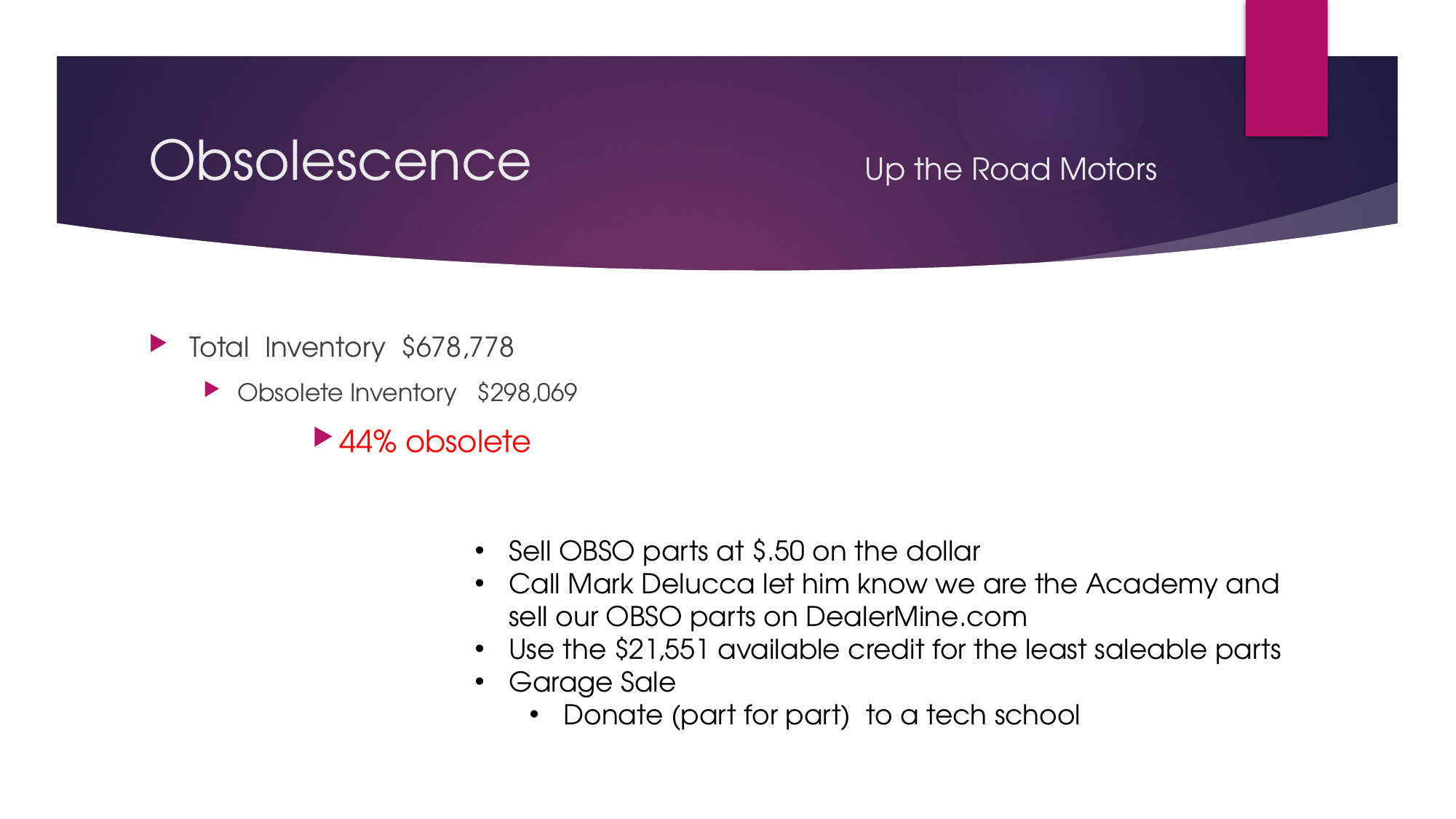

# Obsolescence                      Up the Road Motors
Total  Inventory  $678,778
Obsolete Inventory   $298,069
44% obsolete
Sell OBSO parts at $.50 on the dollar
Call Mark Delucca let him know we are the Academy and sell our OBSO parts on DealerMine.com
Use the $21,551 available credit for the least saleable parts
Garage Sale
Donate (part for part)  to a tech school